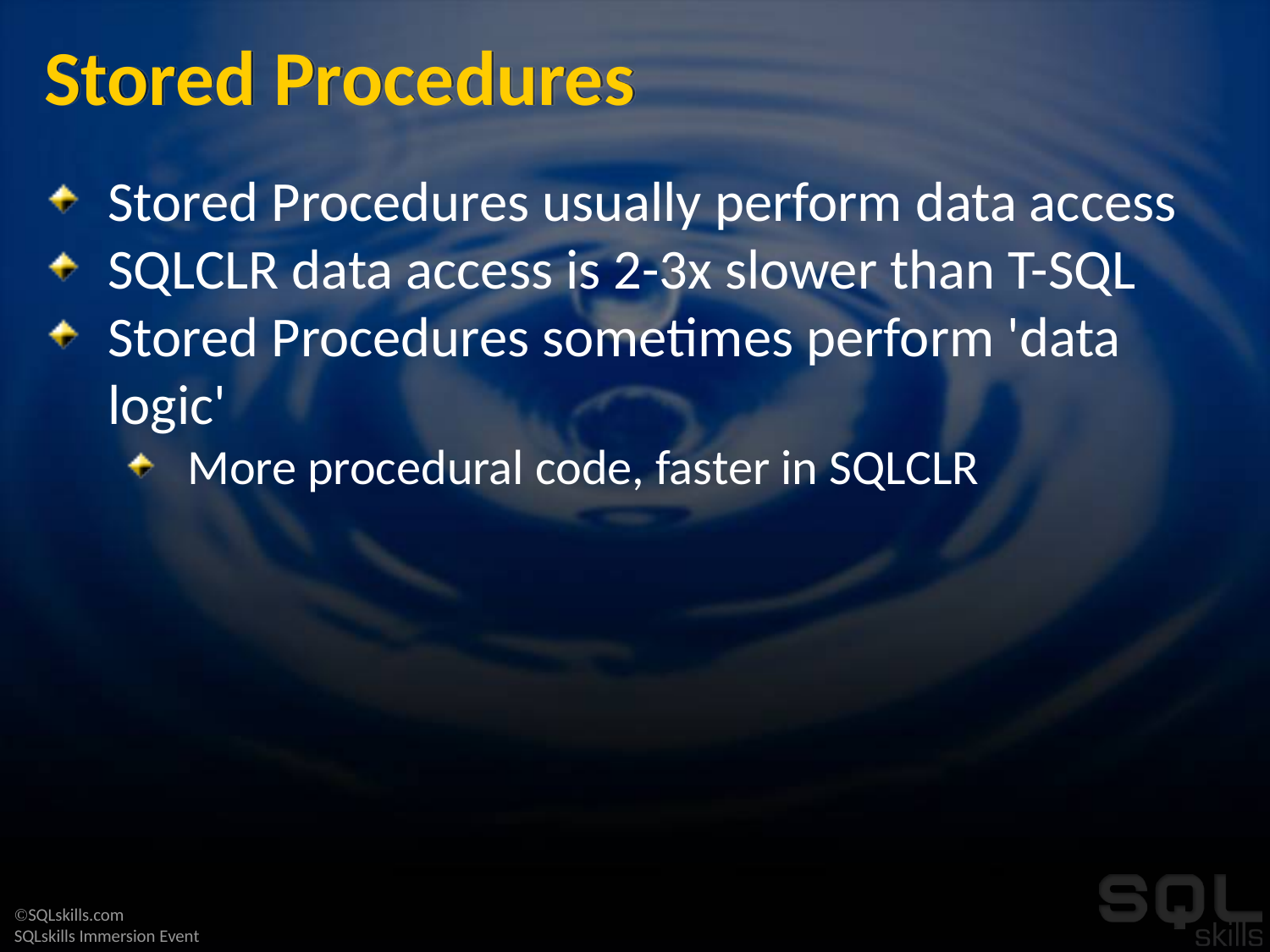

# Stored Procedures
Stored Procedures usually perform data access
SQLCLR data access is 2-3x slower than T-SQL
Stored Procedures sometimes perform 'data logic'
More procedural code, faster in SQLCLR